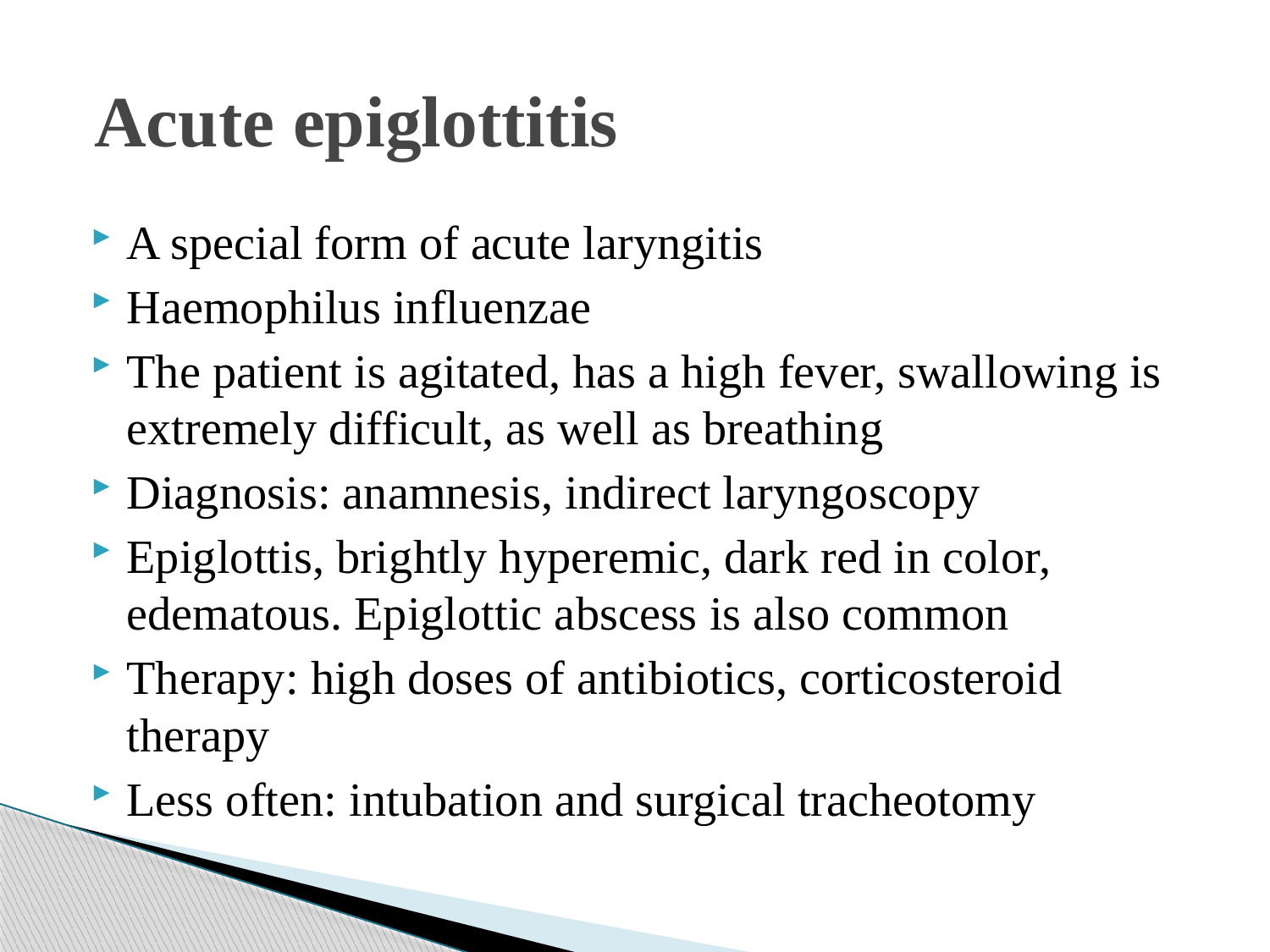

# Acute epiglottitis
A special form of acute laryngitis
Haemophilus influenzae
The patient is agitated, has a high fever, swallowing is extremely difficult, as well as breathing
Diagnosis: anamnesis, indirect laryngoscopy
Epiglottis, brightly hyperemic, dark red in color, edematous. Epiglottic abscess is also common
Therapy: high doses of antibiotics, corticosteroid therapy
Less often: intubation and surgical tracheotomy